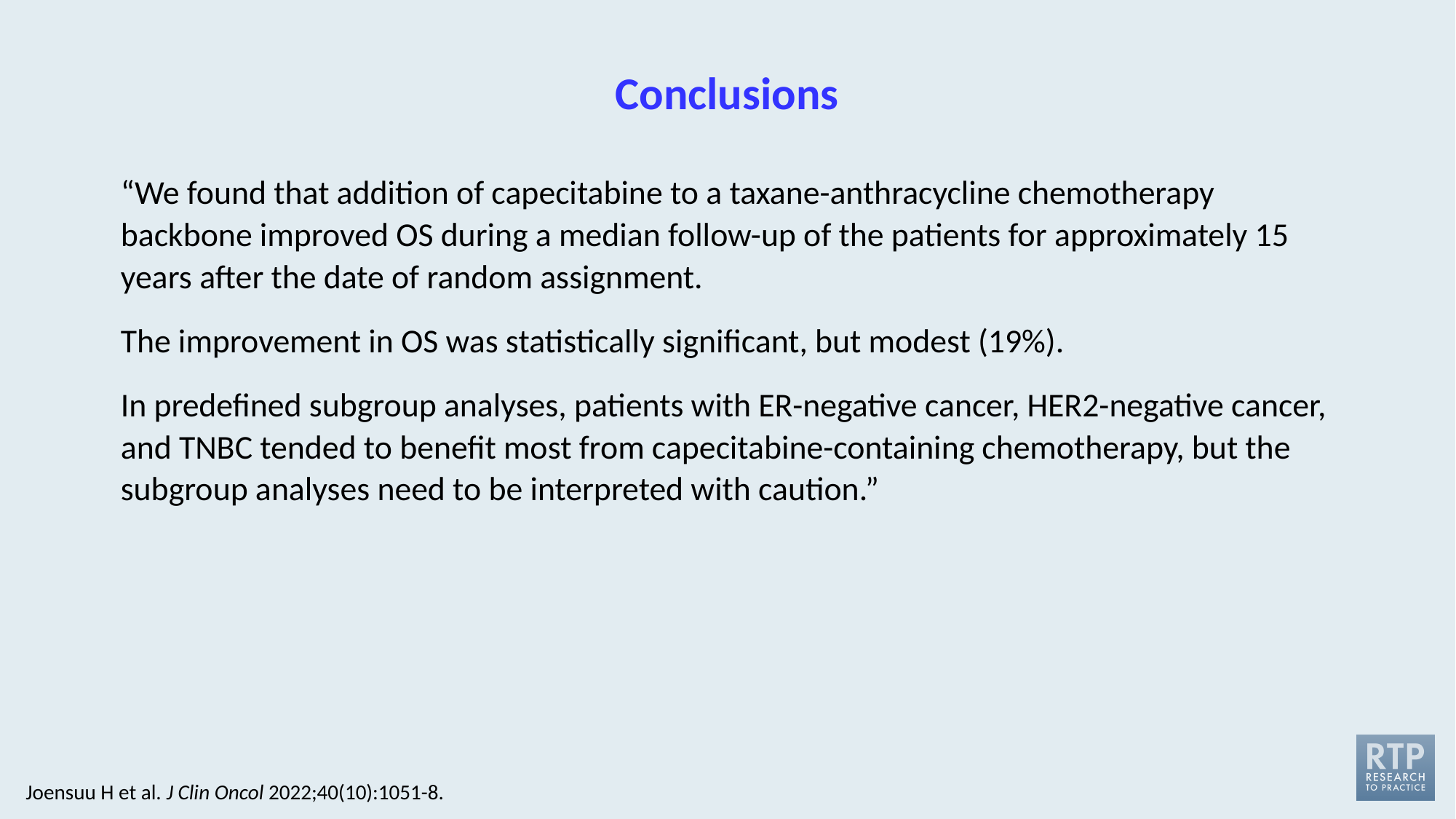

# Conclusions
“We found that addition of capecitabine to a taxane-anthracycline chemotherapy backbone improved OS during a median follow-up of the patients for approximately 15 years after the date of random assignment.
The improvement in OS was statistically significant, but modest (19%).
In predefined subgroup analyses, patients with ER-negative cancer, HER2-negative cancer, and TNBC tended to benefit most from capecitabine-containing chemotherapy, but the subgroup analyses need to be interpreted with caution.”

Joensuu H et al. J Clin Oncol 2022;40(10):1051-8.